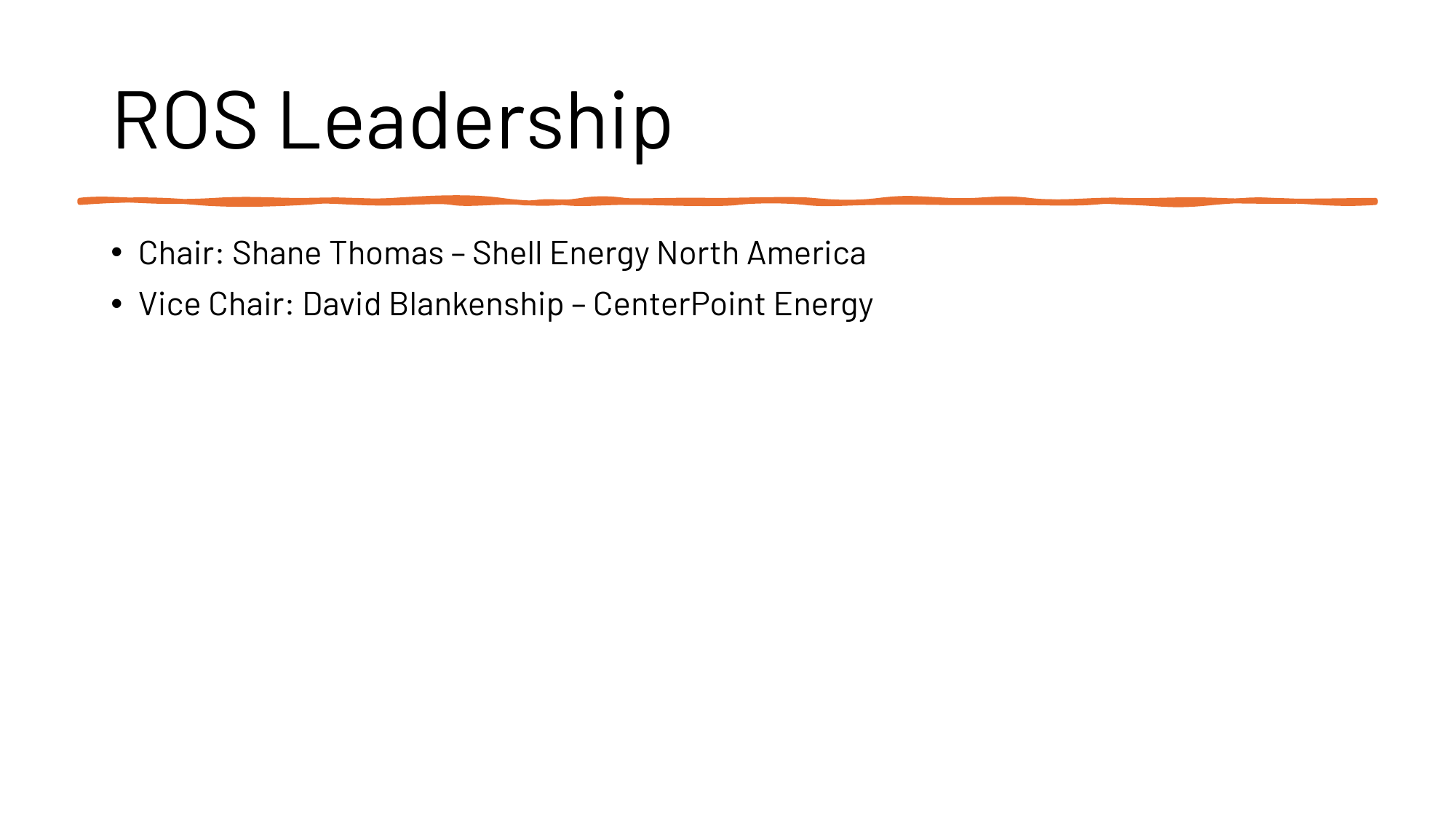

# ROS Leadership

Chair: Shane Thomas – Shell Energy North America
Vice Chair: David Blankenship – CenterPoint Energy